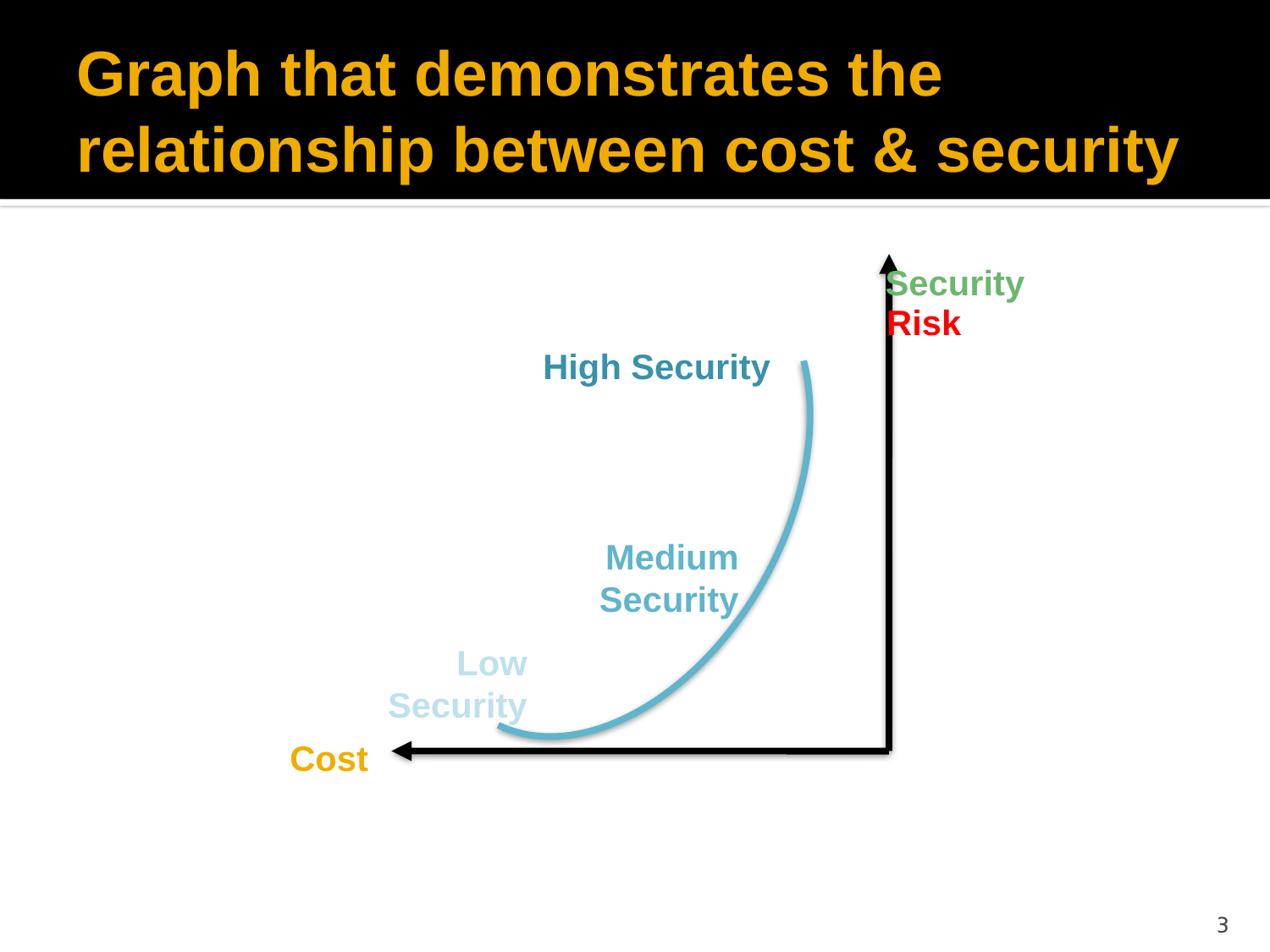

# Graph that demonstrates the relationship between cost & security
Security
Risk

High Security
Medium Security
Low Security
Cost
3